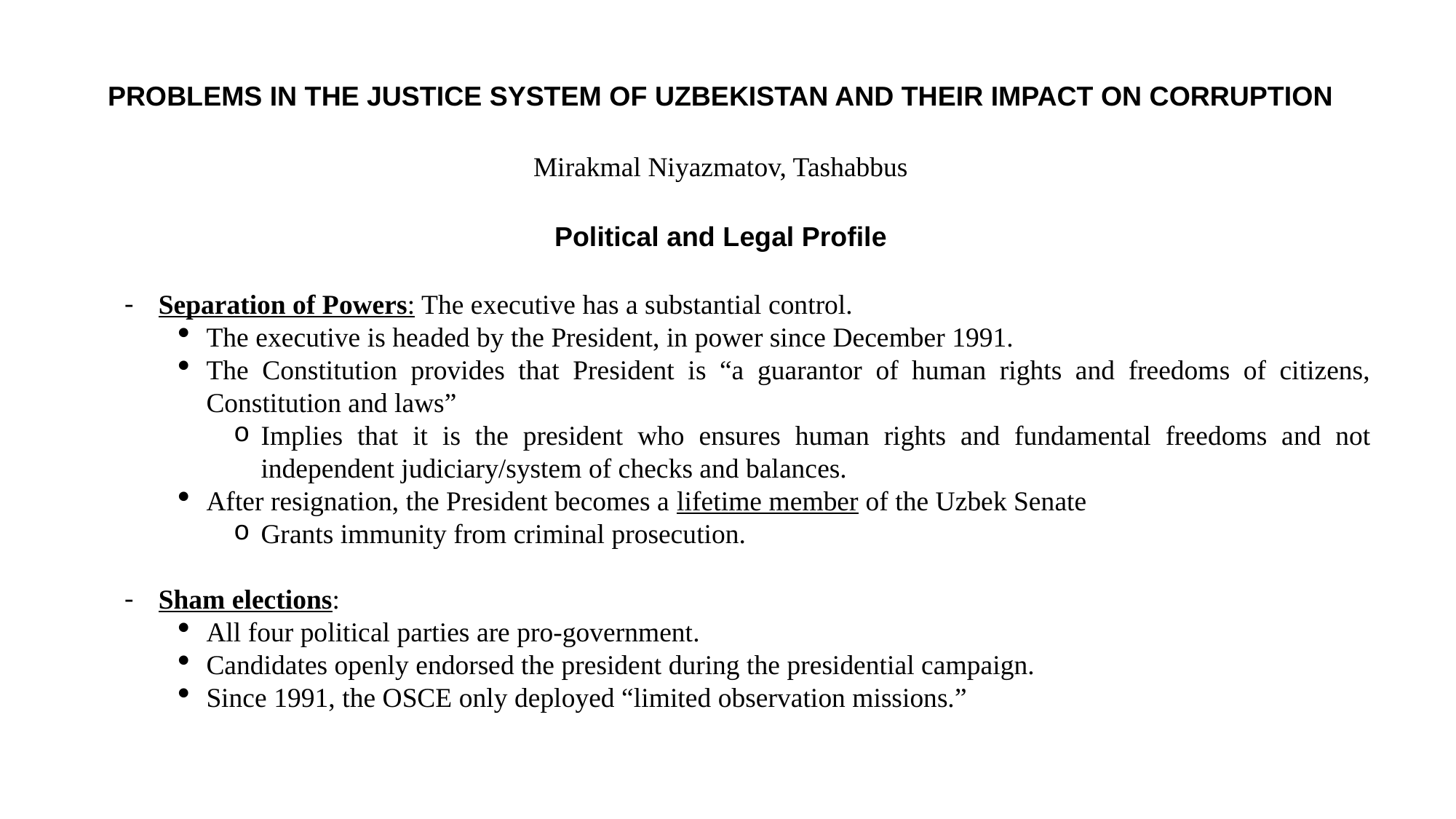

Problems in the Justice System of Uzbekistan and Their Impact on Corruption

Mirakmal Niyazmatov, Tashabbus

Political and Legal Profile

Separation of Powers: The executive has a substantial control.
The executive is headed by the President, in power since December 1991.
The Constitution provides that President is “a guarantor of human rights and freedoms of citizens, Constitution and laws”
Implies that it is the president who ensures human rights and fundamental freedoms and not independent judiciary/system of checks and balances.
After resignation, the President becomes a lifetime member of the Uzbek Senate
Grants immunity from criminal prosecution.

Sham elections:
All four political parties are pro-government.
Candidates openly endorsed the president during the presidential campaign.
Since 1991, the OSCE only deployed “limited observation missions.”